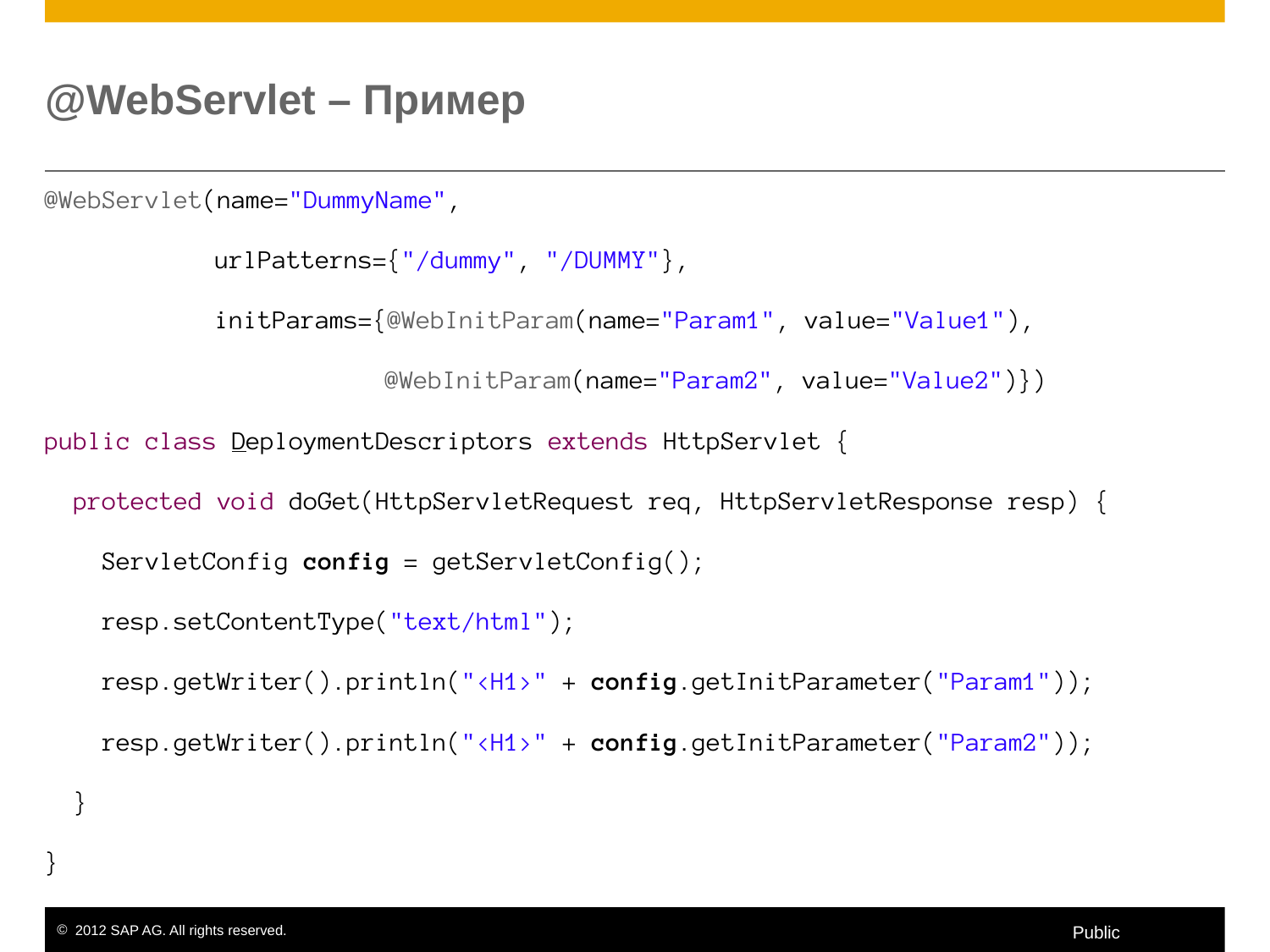

# @WebServlet – Пример
@WebServlet(name="DummyName",
	   urlPatterns={"/dummy", "/DUMMY"},
	   initParams={@WebInitParam(name="Param1", value="Value1"),
		      @WebInitParam(name="Param2", value="Value2")})
public class DeploymentDescriptors extends HttpServlet {
  protected void doGet(HttpServletRequest req, HttpServletResponse resp) {
    ServletConfig config = getServletConfig();
    resp.setContentType("text/html");
    resp.getWriter().println("<H1>" + config.getInitParameter("Param1"));
    resp.getWriter().println("<H1>" + config.getInitParameter("Param2"));
  }
}